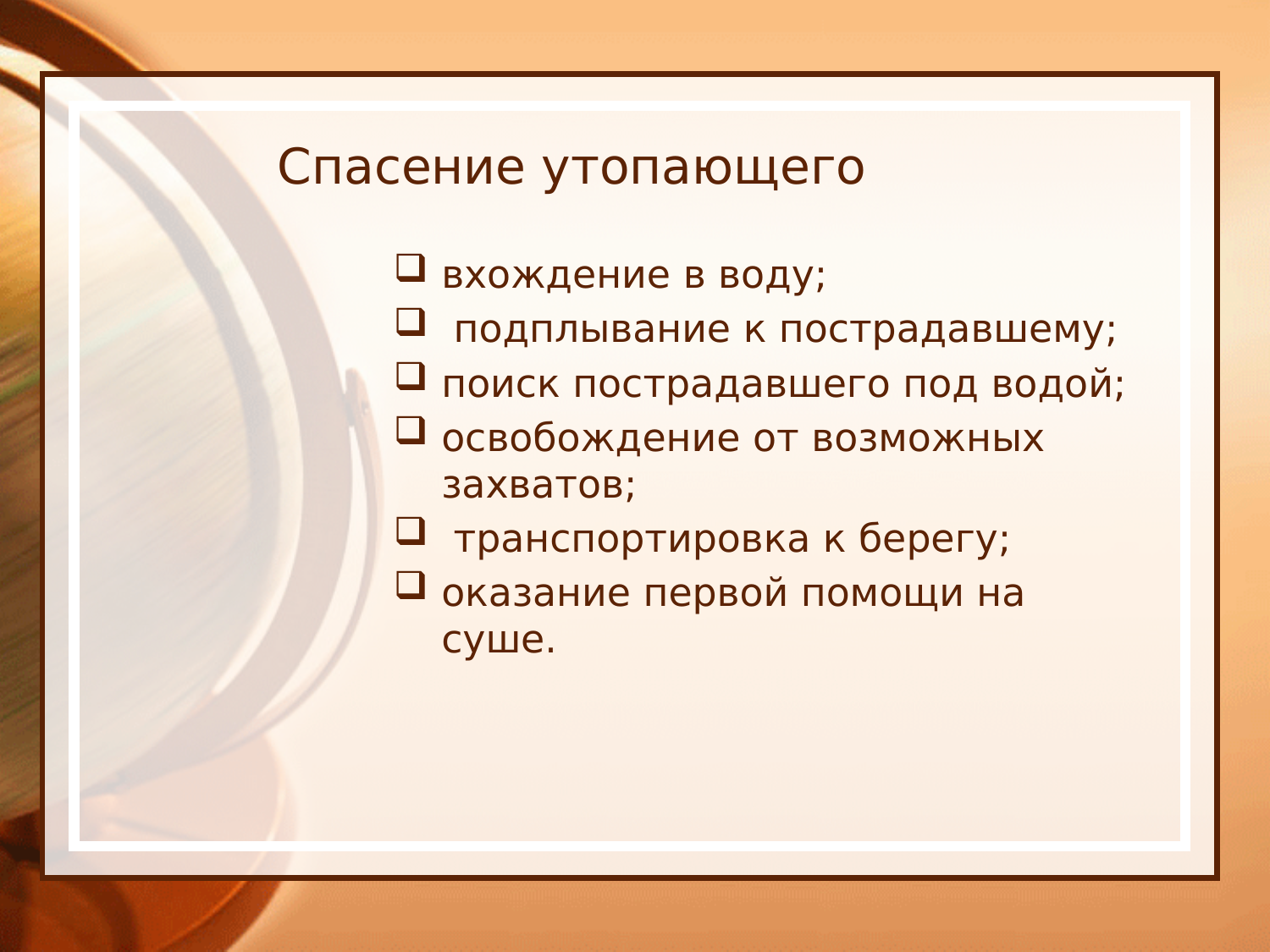

# Спасение утопающего
вхождение в воду;
 подплывание к пострадавшему;
поиск пострадавшего под водой;
освобождение от возможных захватов;
 транспортировка к берегу;
оказание первой помощи на суше.